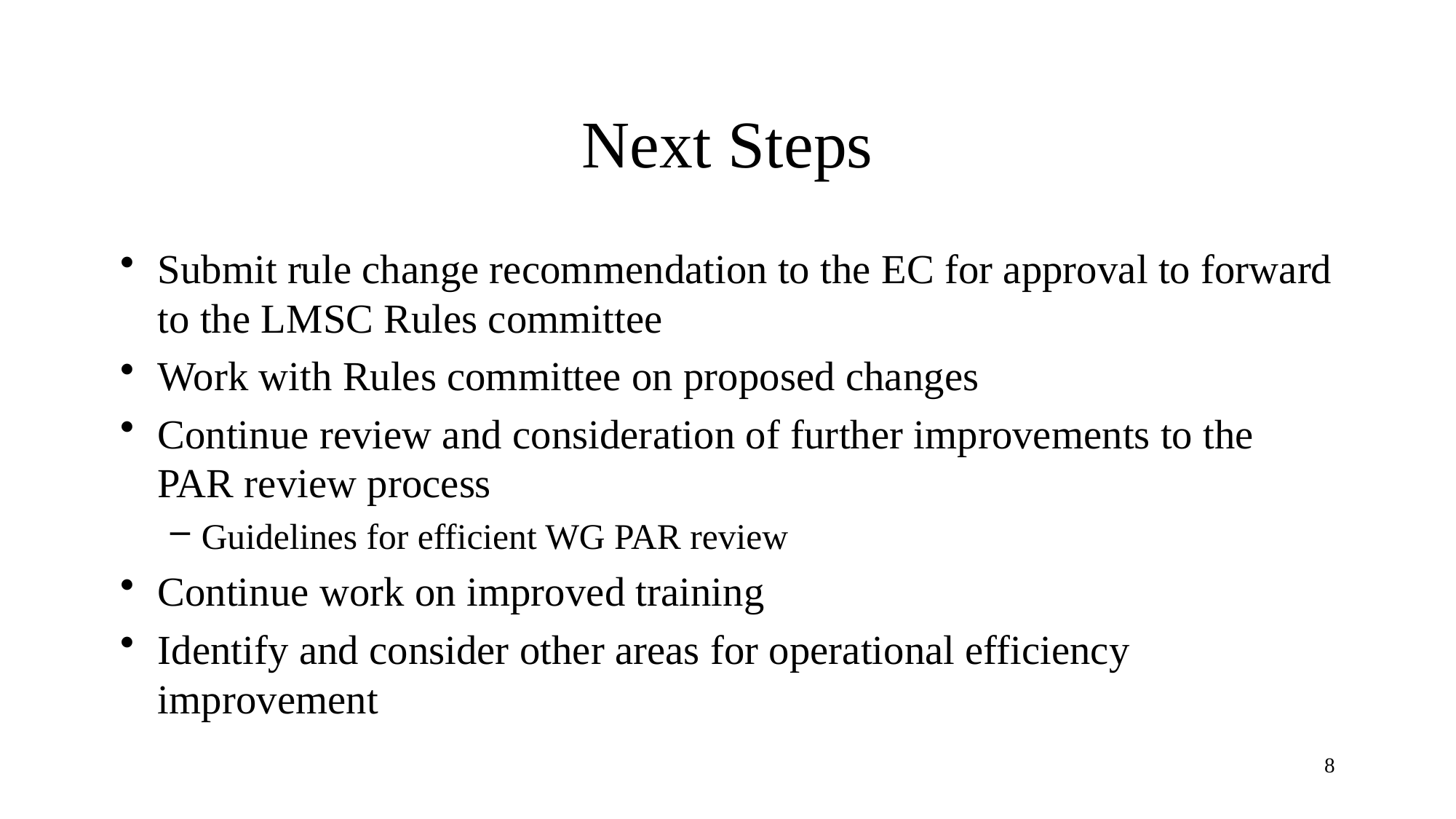

# Next Steps
Submit rule change recommendation to the EC for approval to forward to the LMSC Rules committee
Work with Rules committee on proposed changes
Continue review and consideration of further improvements to the PAR review process
Guidelines for efficient WG PAR review
Continue work on improved training
Identify and consider other areas for operational efficiency improvement
8